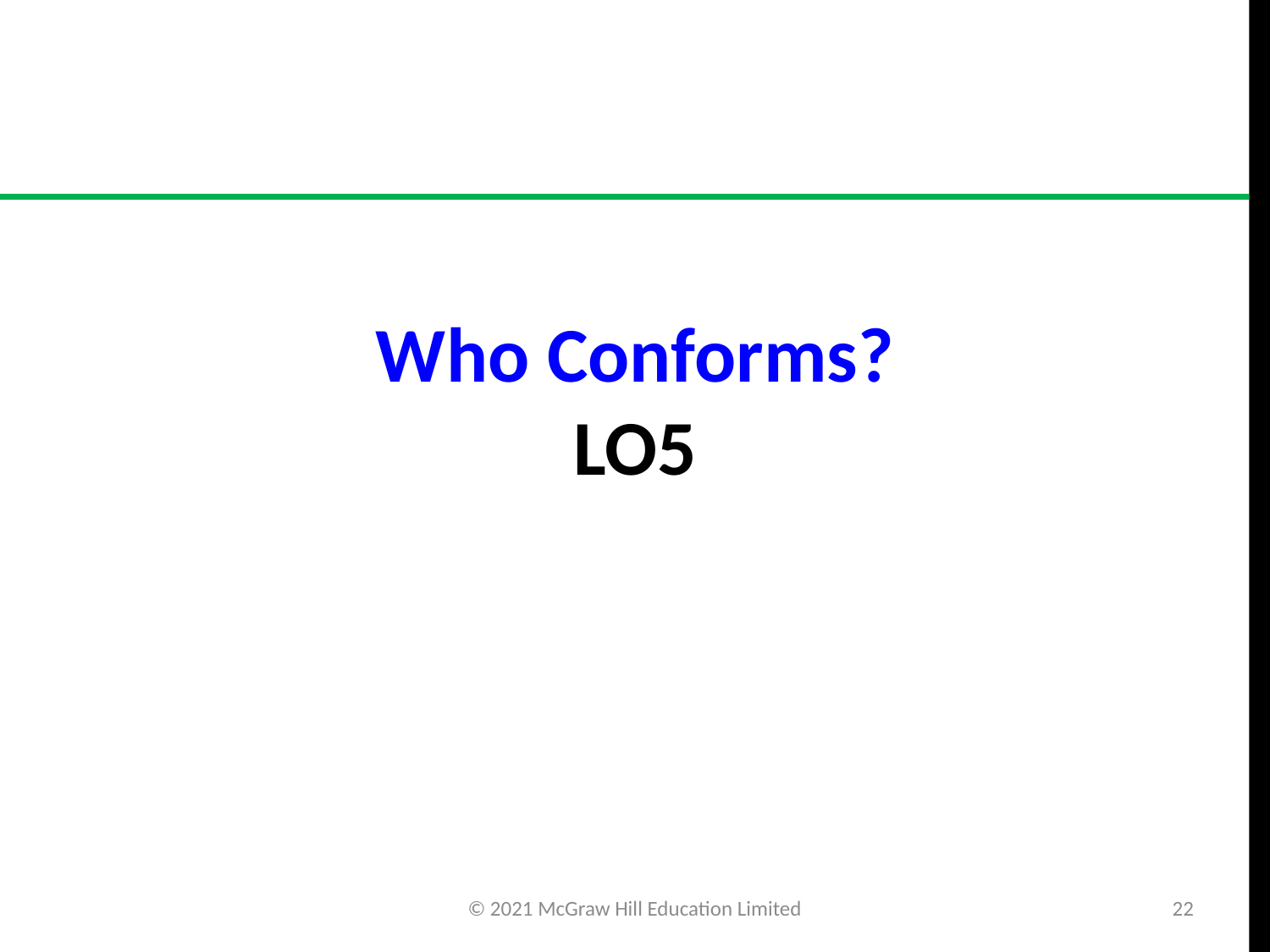

# Who Conforms? LO5

© 2021 McGraw Hill Education Limited
22